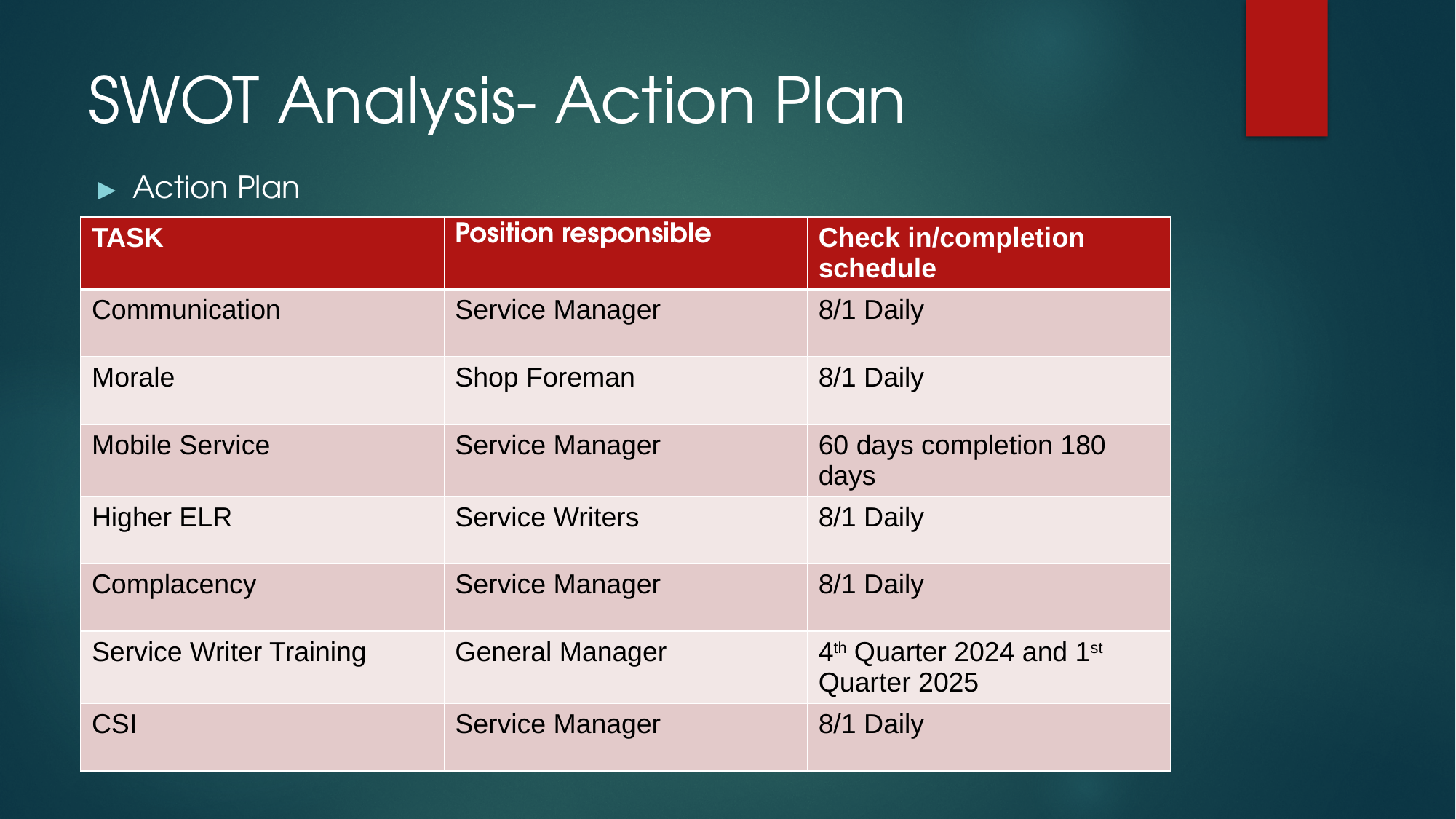

# SWOT Analysis- Action Plan
Action Plan

| TASK | Position responsible | Check in/completion schedule |
| --- | --- | --- |
| Communication | Service Manager | 8/1 Daily |
| Morale | Shop Foreman | 8/1 Daily |
| Mobile Service | Service Manager | 60 days completion 180 days |
| Higher ELR | Service Writers | 8/1 Daily |
| Complacency | Service Manager | 8/1 Daily |
| Service Writer Training | General Manager | 4th Quarter 2024 and 1st Quarter 2025 |
| CSI | Service Manager | 8/1 Daily |